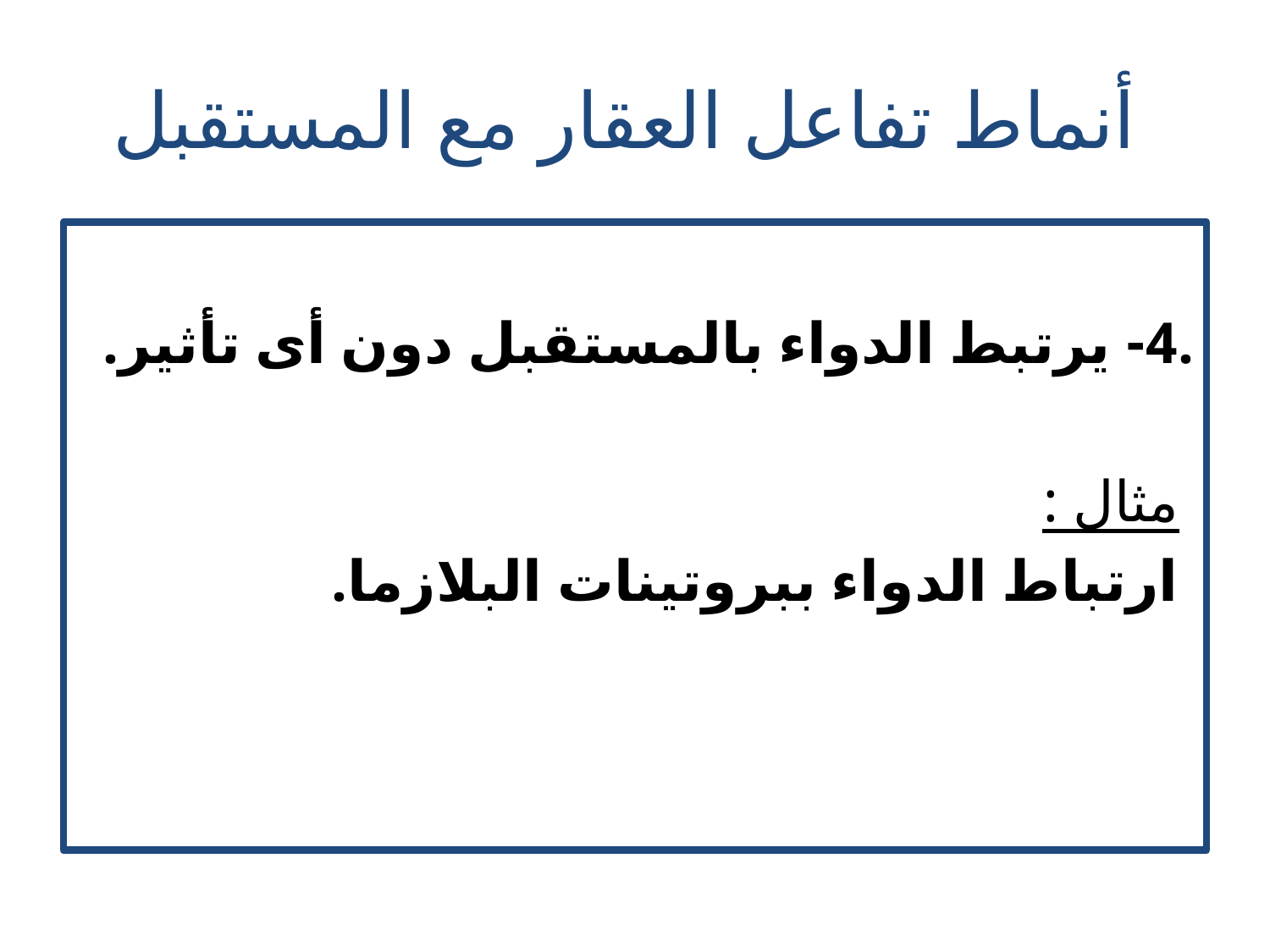

# أنماط تفاعل العقار مع المستقبل

.4- يرتبط الدواء بالمستقبل دون أى تأثير.

 مثال :
 ارتباط الدواء ببروتينات البلازما.